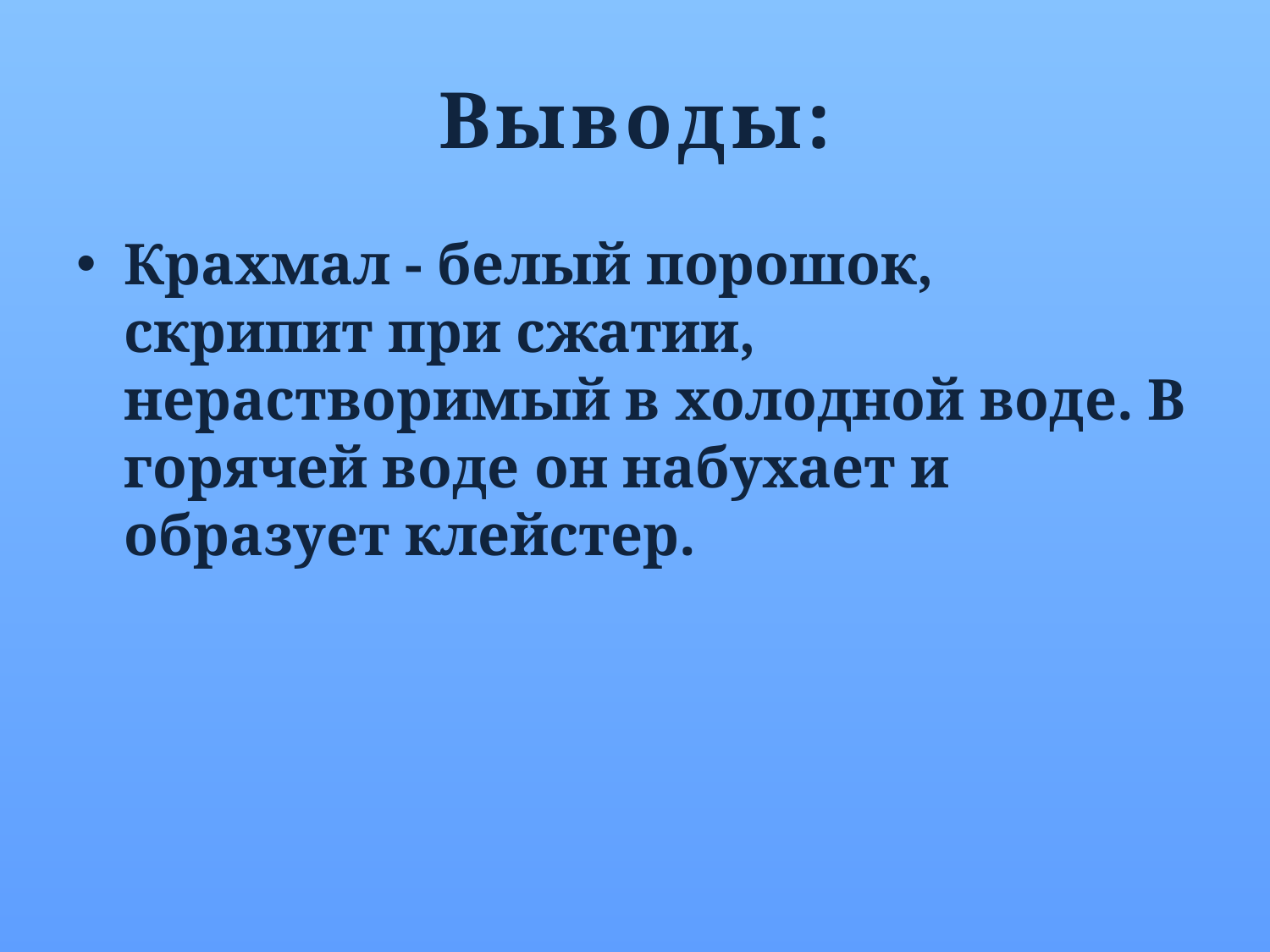

# Выводы:
Крахмал - белый порошок, скрипит при сжатии, нерастворимый в холодной воде. В горячей воде он набухает и образует клейстер.